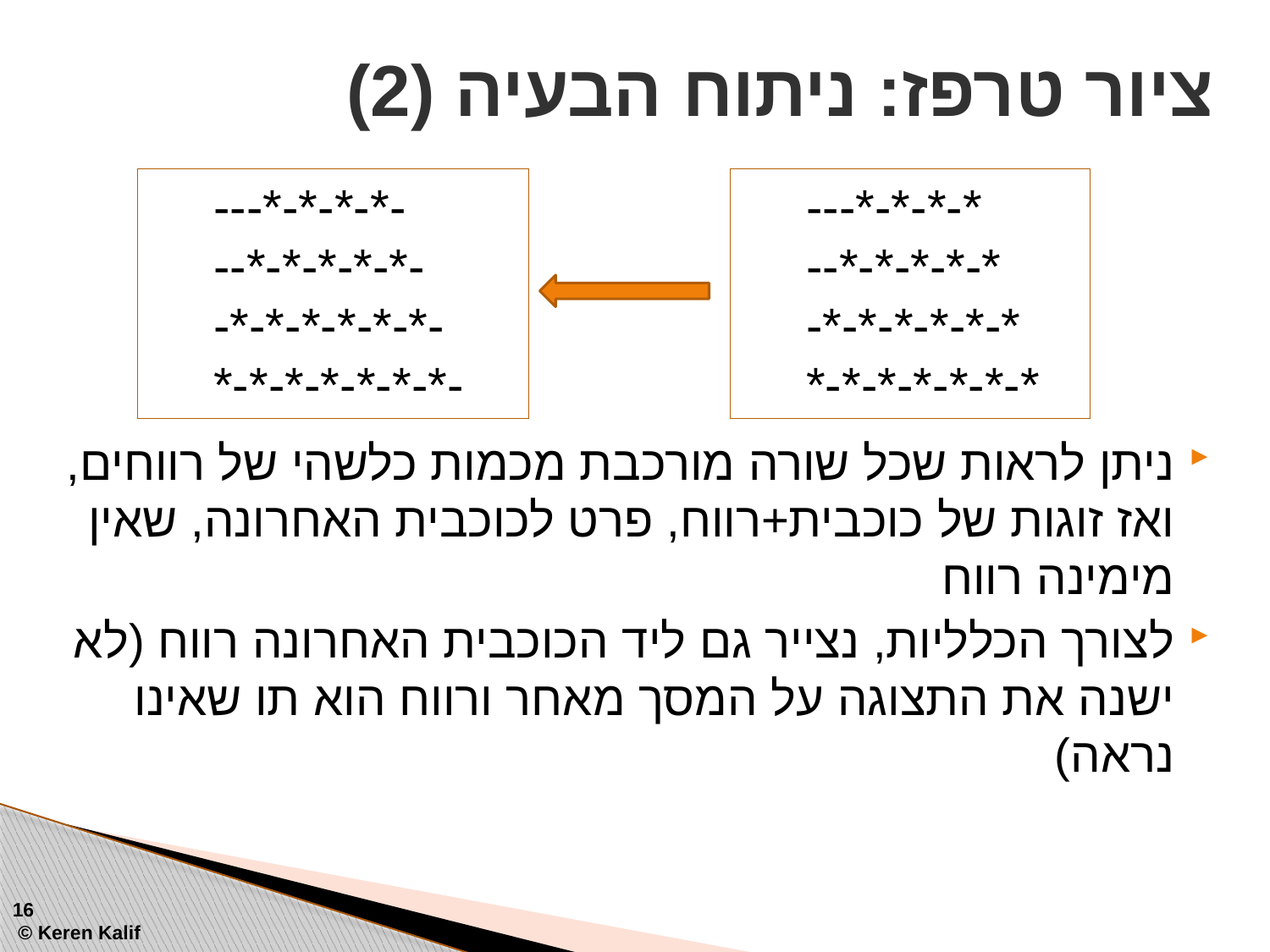

# ציור טרפז: ניתוח הבעיה (2)

ניתן לראות שכל שורה מורכבת מכמות כלשהי של רווחים, ואז זוגות של כוכבית+רווח, פרט לכוכבית האחרונה, שאין מימינה רווח
לצורך הכלליות, נצייר גם ליד הכוכבית האחרונה רווח (לא ישנה את התצוגה על המסך מאחר ורווח הוא תו שאינו נראה)
---*-*-*-*-
--*-*-*-*-*-
-*-*-*-*-*-*-
*-*-*-*-*-*-*-
---*-*-*-*
--*-*-*-*-*
-*-*-*-*-*-*
*-*-*-*-*-*-*

16
 © Keren Kalif